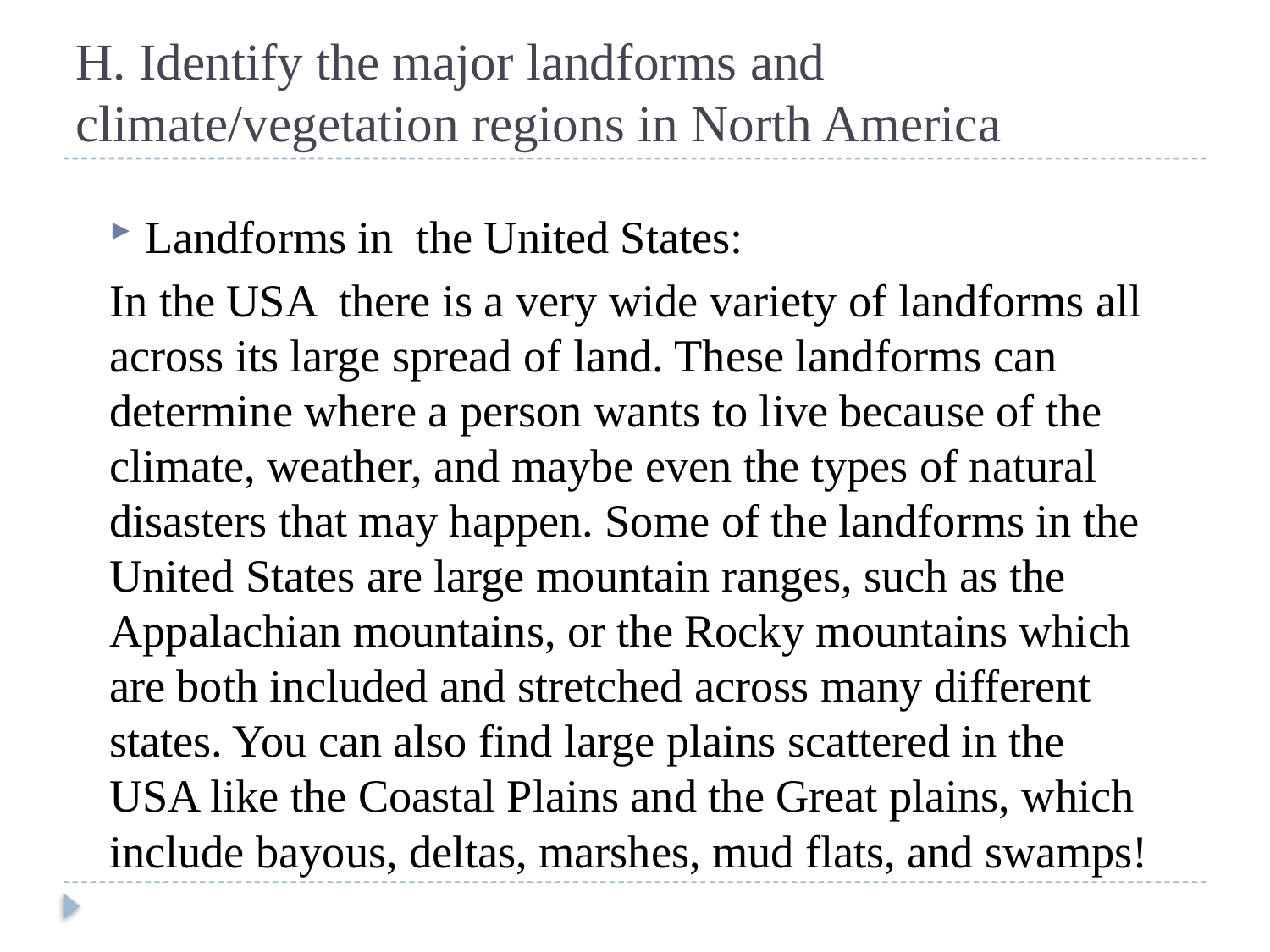

# H. Identify the major landforms and climate/vegetation regions in North America
Landforms in  the United States:
In the USA  there is a very wide variety of landforms all across its large spread of land. These landforms can determine where a person wants to live because of the climate, weather, and maybe even the types of natural disasters that may happen. Some of the landforms in the United States are large mountain ranges, such as the Appalachian mountains, or the Rocky mountains which are both included and stretched across many different states. You can also find large plains scattered in the USA like the Coastal Plains and the Great plains, which include bayous, deltas, marshes, mud flats, and swamps!